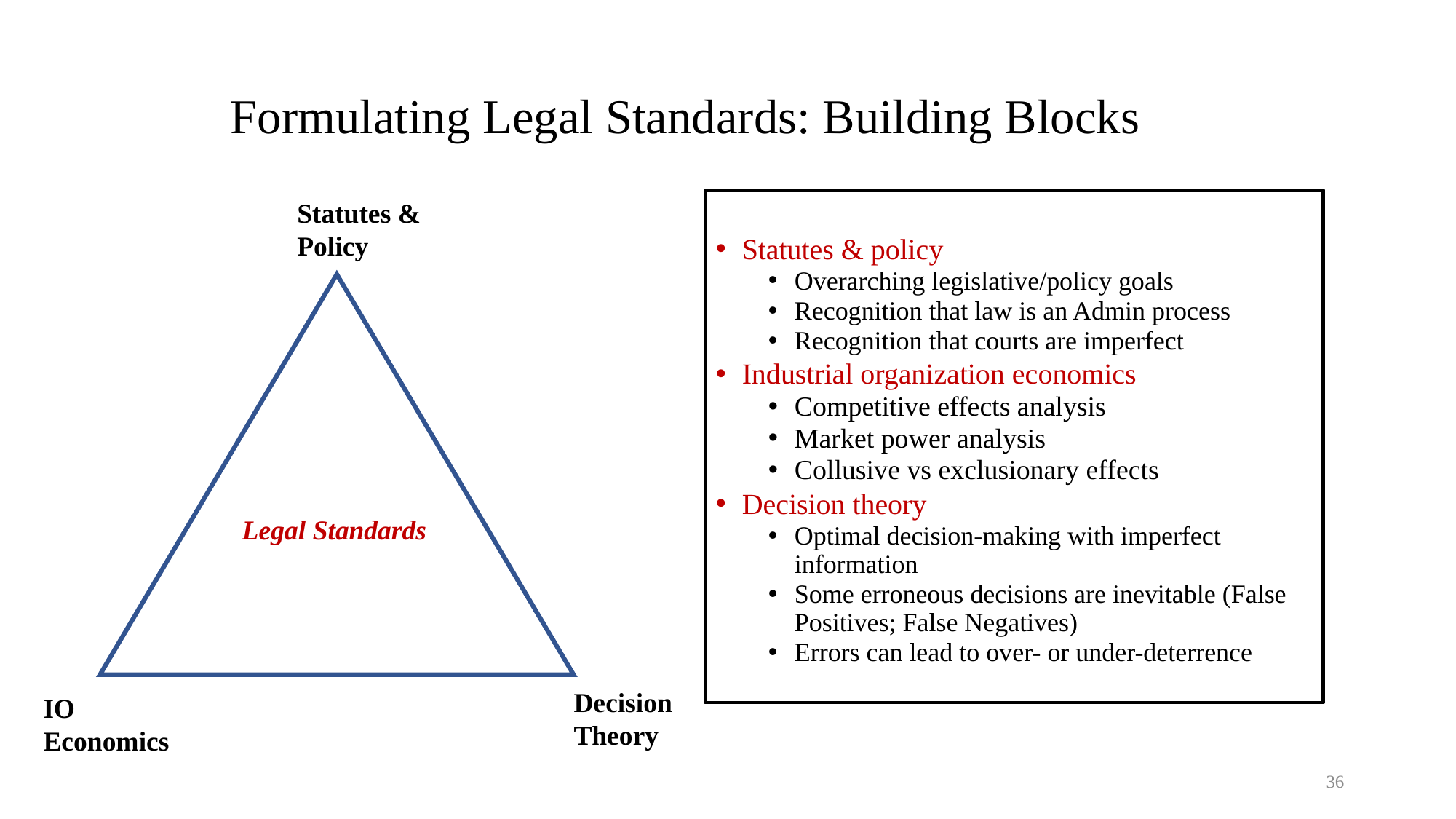

# Formulating Legal Standards: Building Blocks

Statutes & Policy

Statutes & policy
Overarching legislative/policy goals
Recognition that law is an Admin process
Recognition that courts are imperfect
Industrial organization economics
Competitive effects analysis
Market power analysis
Collusive vs exclusionary effects
Decision theory
Optimal decision-making with imperfect information
Some erroneous decisions are inevitable (False Positives; False Negatives)
Errors can lead to over- or under-deterrence

Legal Standards
Decision Theory
IO Economics
36